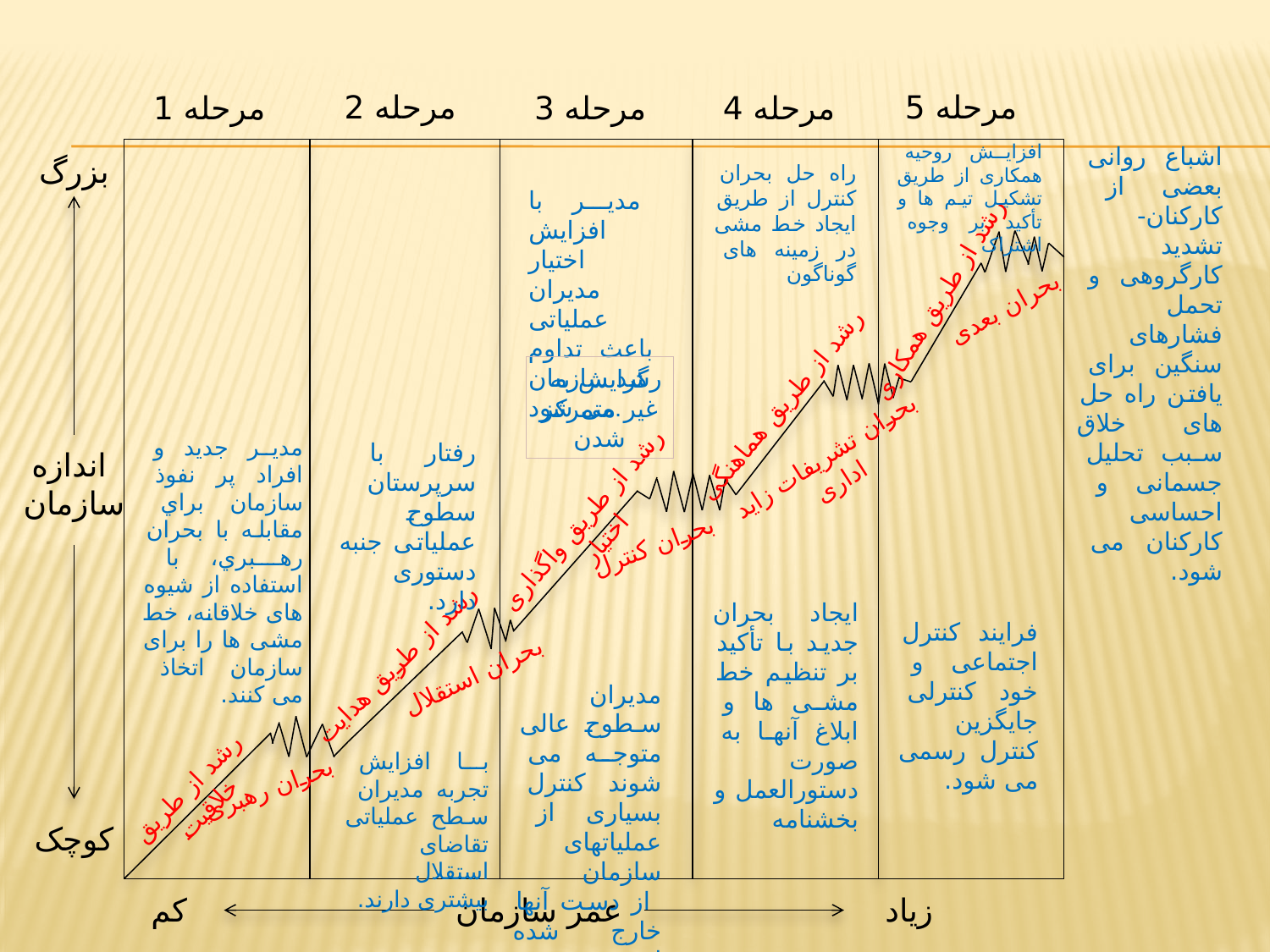

مرحله 5
مرحله 2
مرحله 1
مرحله 3
مرحله 4
افزایش روحیه همکاری از طریق تشکیل تیم ها و تأکید بر وجوه اشتراک
اشباع روانی بعضی از کارکنان- تشديد کارگروهی و تحمل فشارهای سنگین برای یافتن راه حل های خلاق سبب تحلیل جسمانی و احساسی کارکنان می شود.

بزرگ
اندازه
 سازمان
کوچک
راه حل بحران کنترل از طریق ایجاد خط مشی در زمینه های گوناگون
مدیر با افزایش اختیار مدیران عملیاتی باعث تداوم رشد سازمان می شود.
رشد از طریق همکاری
بحران بعدی
گرایش به غیر متمرکز شدن
رشد از طریق هماهنگی
مدیر جدید و افراد پر نفوذ سازمان براي مقابله با بحران رهبري، با استفاده از شیوه های خلاقانه، خط مشی ها را برای سازمان اتخاذ می کنند.
رفتار با سرپرستان سطوح عملیاتی جنبه دستوری دارد.
بحران تشریفات زاید اداری
رشد از طریق واگذاری اختیار
بحران کنترل
ایجاد بحران جدید با تأکید بر تنظیم خط مشی ها و ابلاغ آنها به صورت دستورالعمل و بخشنامه
فرایند کنترل اجتماعی و خود کنترلی جایگزین کنترل رسمی می شود.
رشد از طریق هدایت
بحران استقلال
مدیران سطوح عالی متوجه می شوند کنترل بسیاری از عملیاتهای سازمان
 از دست آنها خارج شده است.
با افزایش تجربه مديران  سطح عملیاتی تقاضای استقلال بیشتری دارند.
رشد از طریق خلاقیت
بحران رهبری
کم
عمر سازمان
زیاد